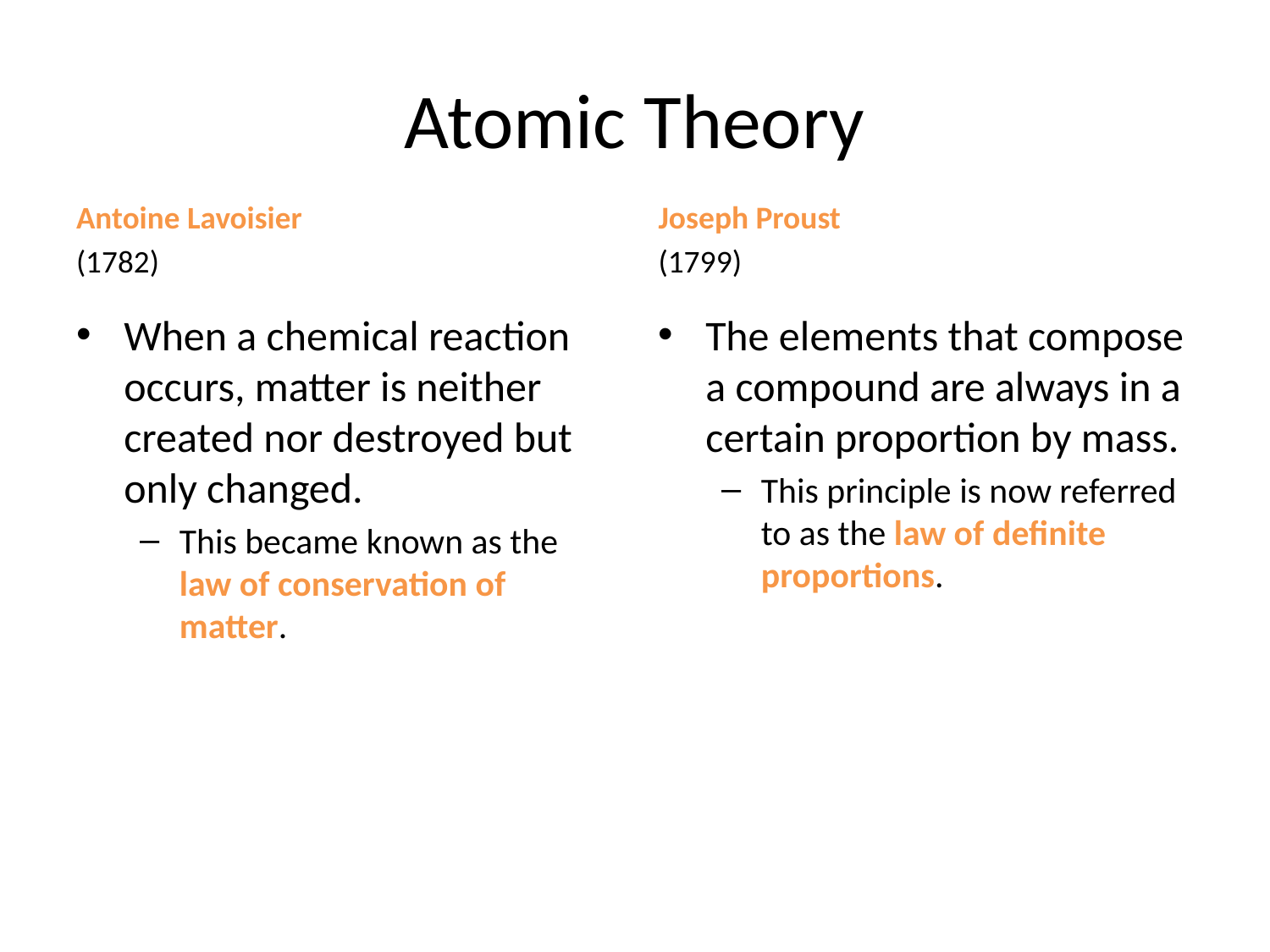

# Atomic Theory
Antoine Lavoisier
(1782)
Joseph Proust
(1799)
When a chemical reaction occurs, matter is neither created nor destroyed but only changed.
This became known as the law of conservation of matter.
The elements that compose a compound are always in a certain proportion by mass.
This principle is now referred to as the law of definite proportions.